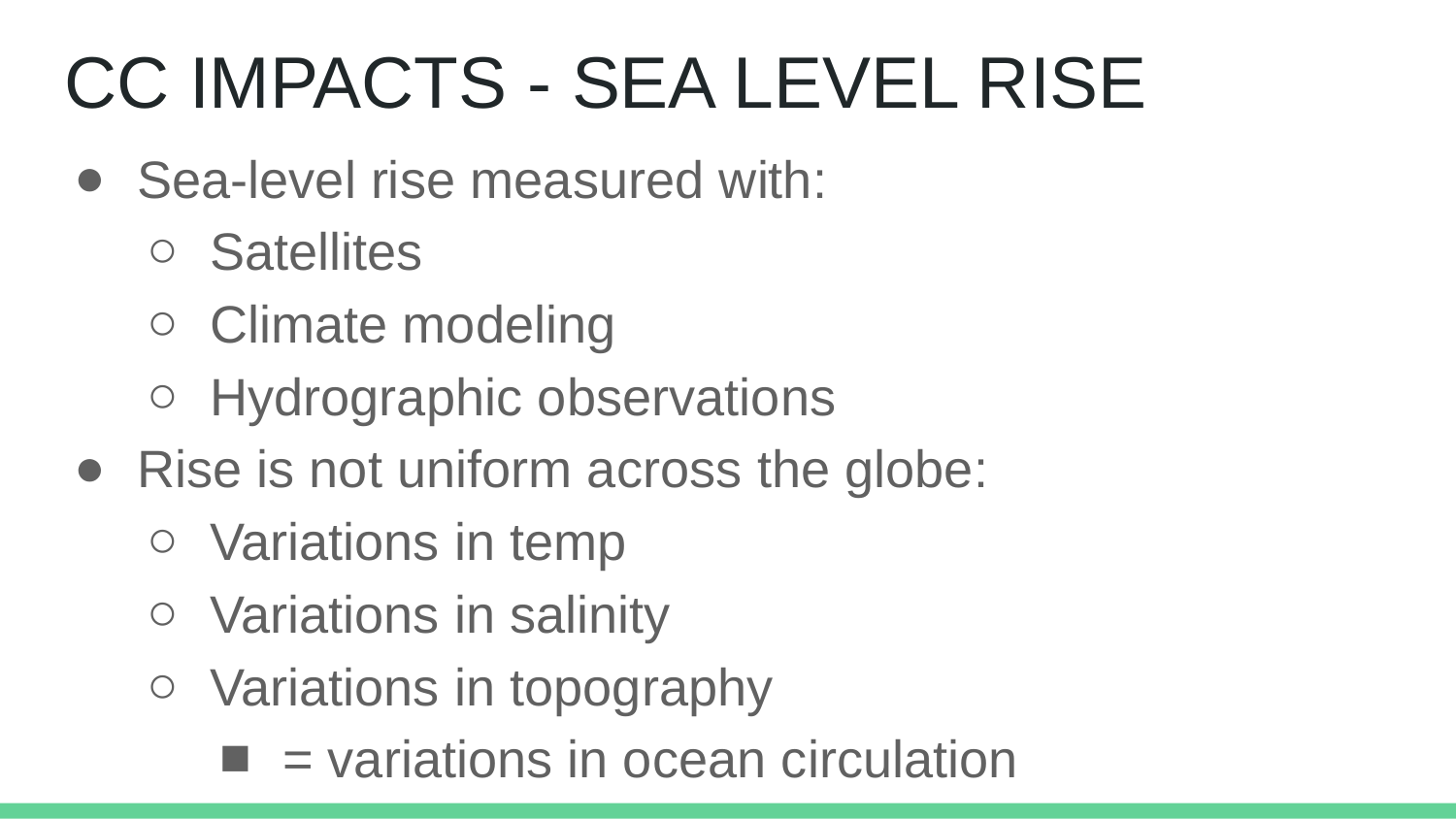

# CC IMPACTS - SEA LEVEL RISE

Sea-level rise measured with:
Satellites
Climate modeling
Hydrographic observations
Rise is not uniform across the globe:
Variations in temp
Variations in salinity
Variations in topography
= variations in ocean circulation